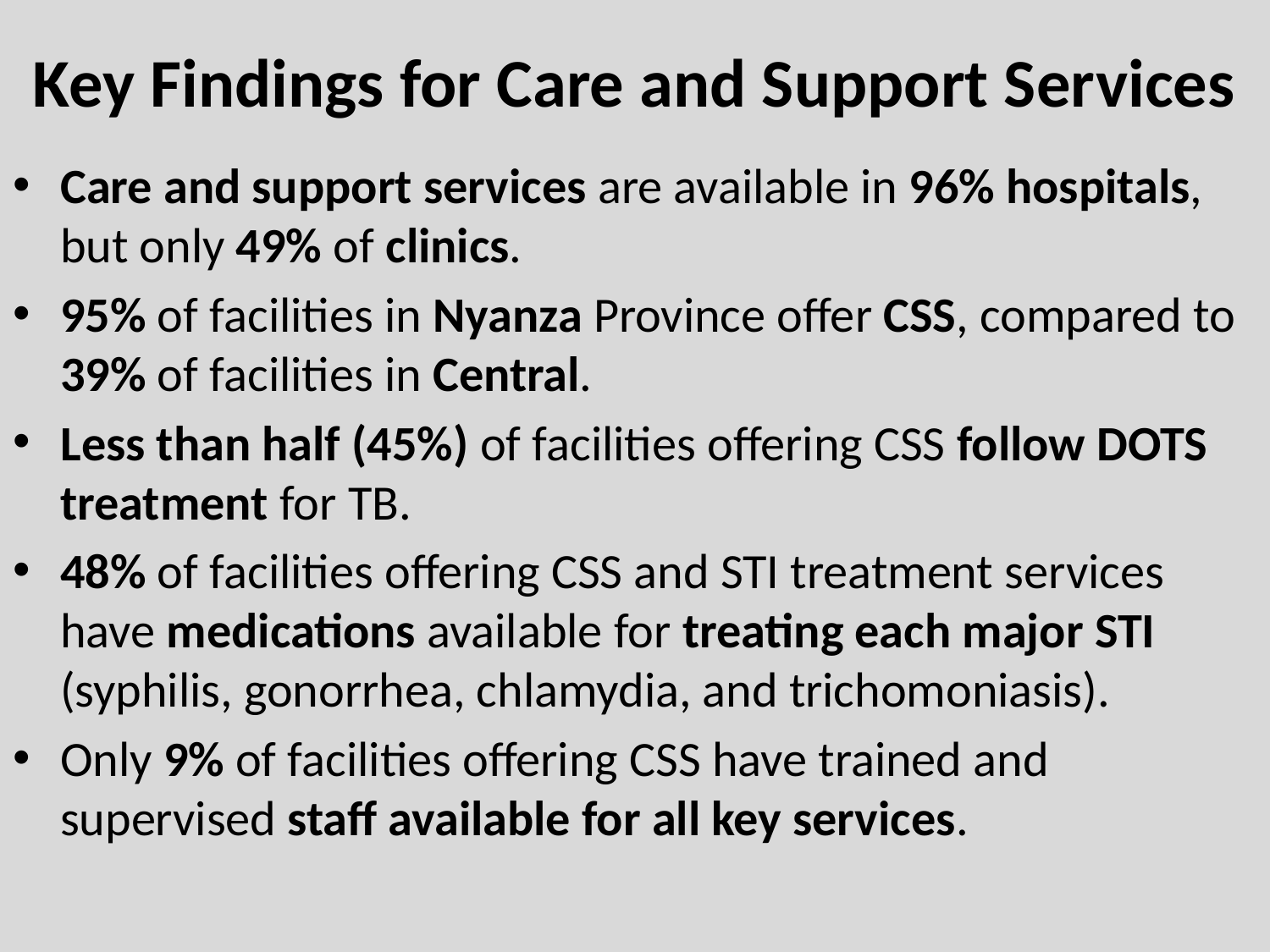

# Key Findings for Care and Support Services
Care and support services are available in 96% hospitals, but only 49% of clinics.
95% of facilities in Nyanza Province offer CSS, compared to 39% of facilities in Central.
Less than half (45%) of facilities offering CSS follow DOTS treatment for TB.
48% of facilities offering CSS and STI treatment services have medications available for treating each major STI (syphilis, gonorrhea, chlamydia, and trichomoniasis).
Only 9% of facilities offering CSS have trained and supervised staff available for all key services.